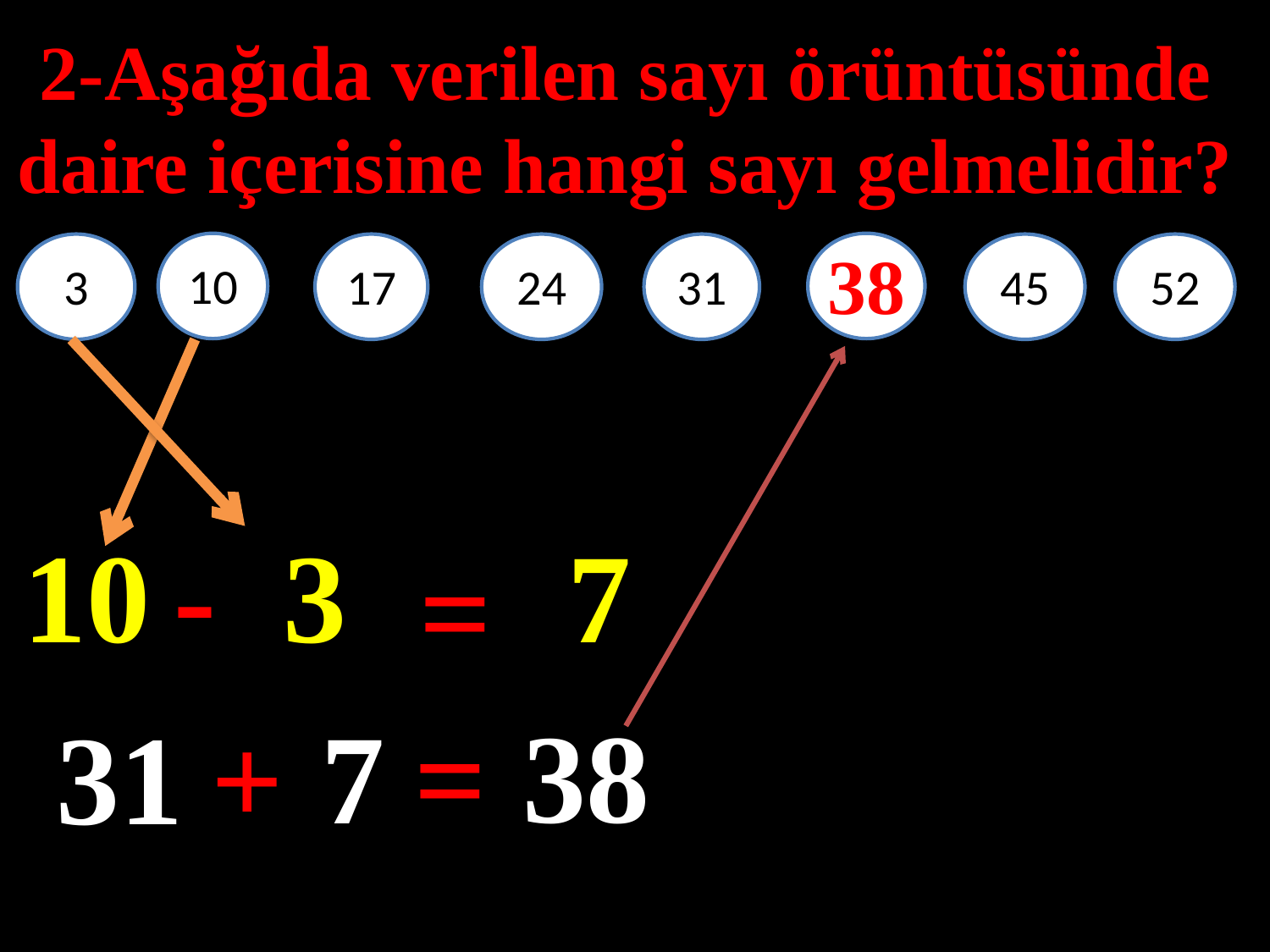

2-Aşağıda verilen sayı örüntüsünde daire içerisine hangi sayı gelmelidir?
38

10
3
17
24
31
45
52
#
10
-
3
7
=
38
=
7
31
+